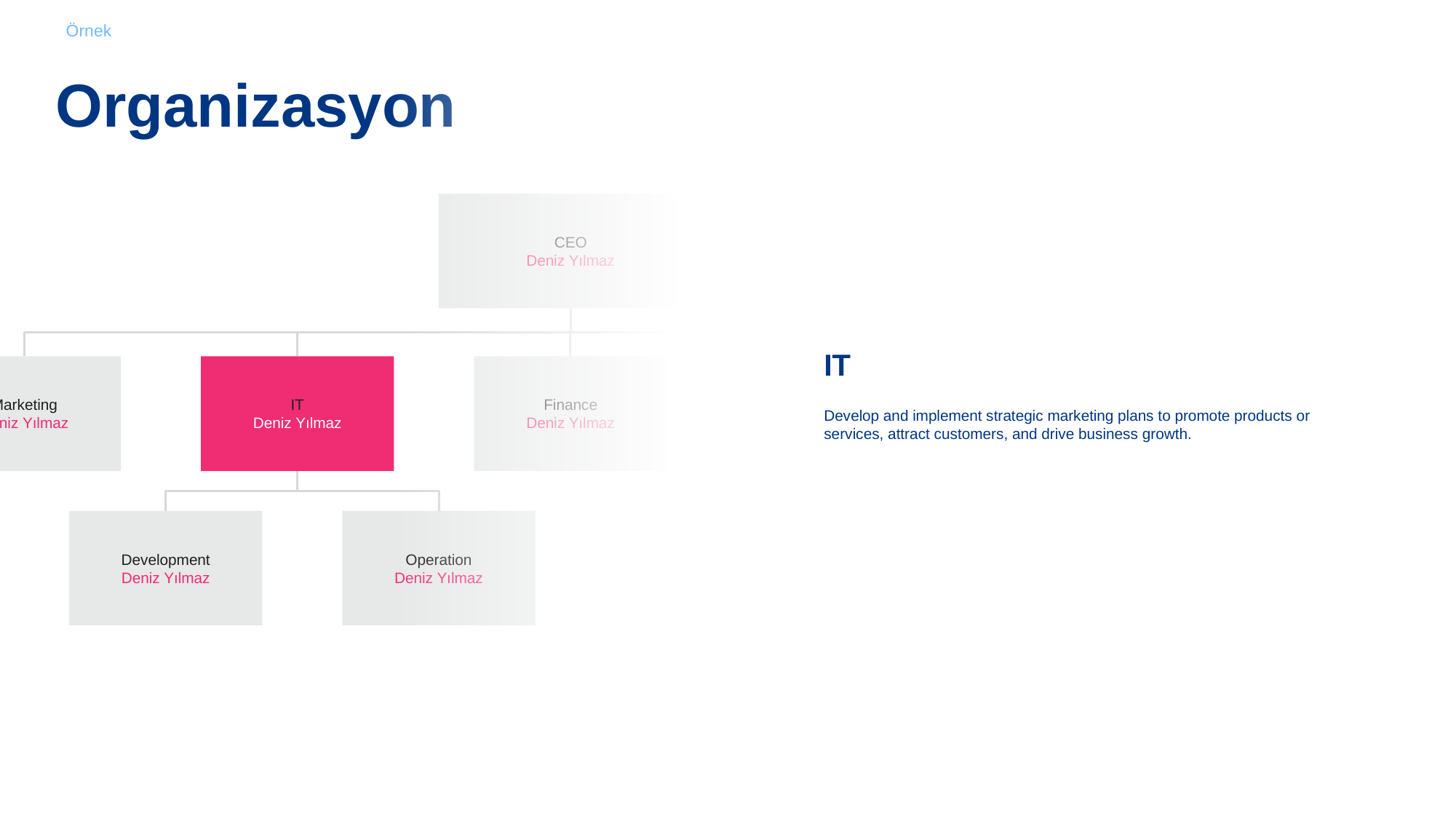

Örnek
Organizasyon
CEO
Deniz Yılmaz
Marketing
Deniz Yılmaz
IT
Deniz Yılmaz
Finance
Deniz Yılmaz
Academy
Deniz Yılmaz
R&D
Deniz Yılmaz
Development
Deniz Yılmaz
Operation
Deniz Yılmaz
IT

Develop and implement strategic marketing plans to promote products or services, attract customers, and drive business growth.
52